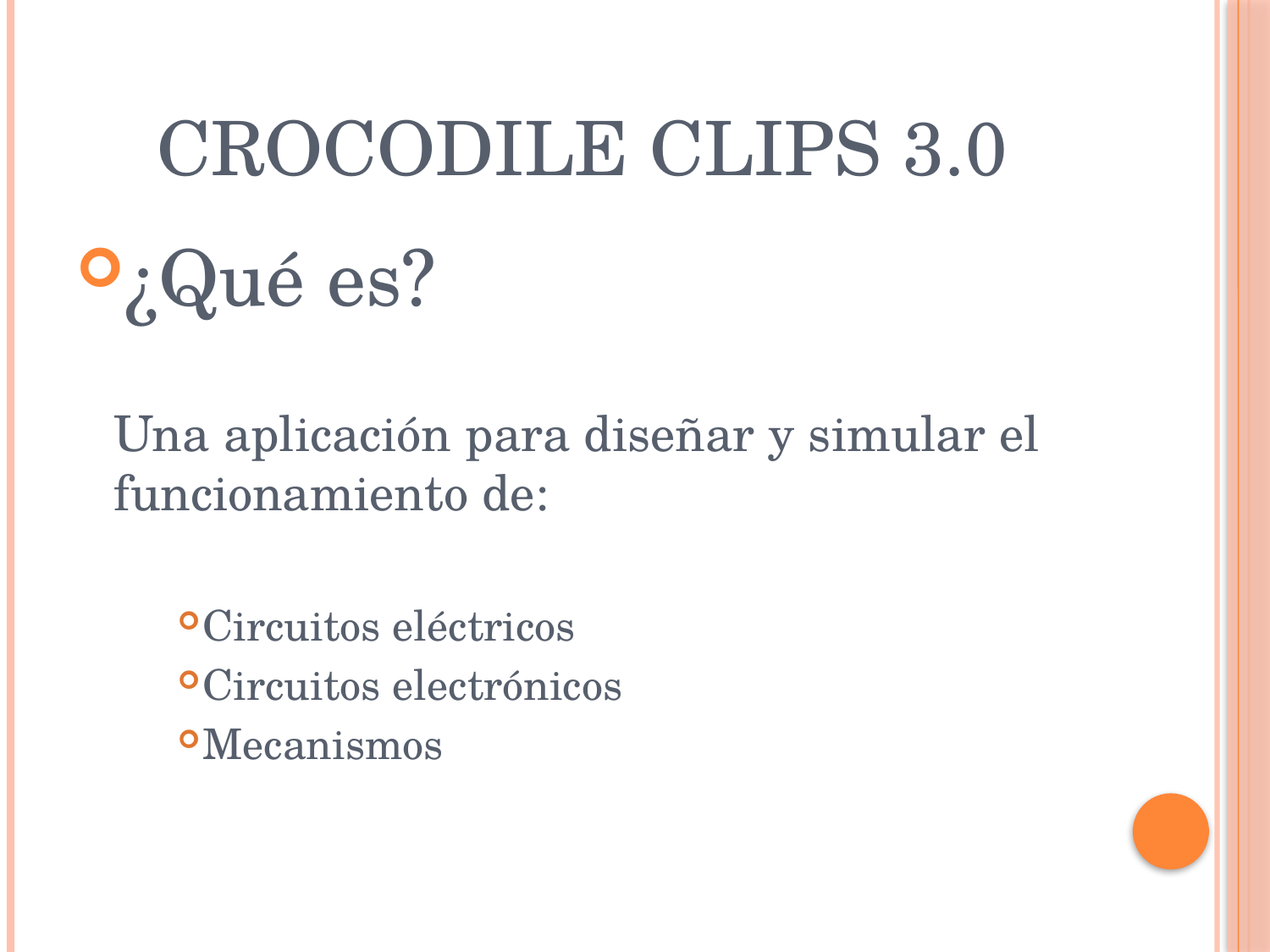

# Crocodile clips 3.0
¿Qué es?

	Una aplicación para diseñar y simular el funcionamiento de:

Circuitos eléctricos
Circuitos electrónicos
Mecanismos